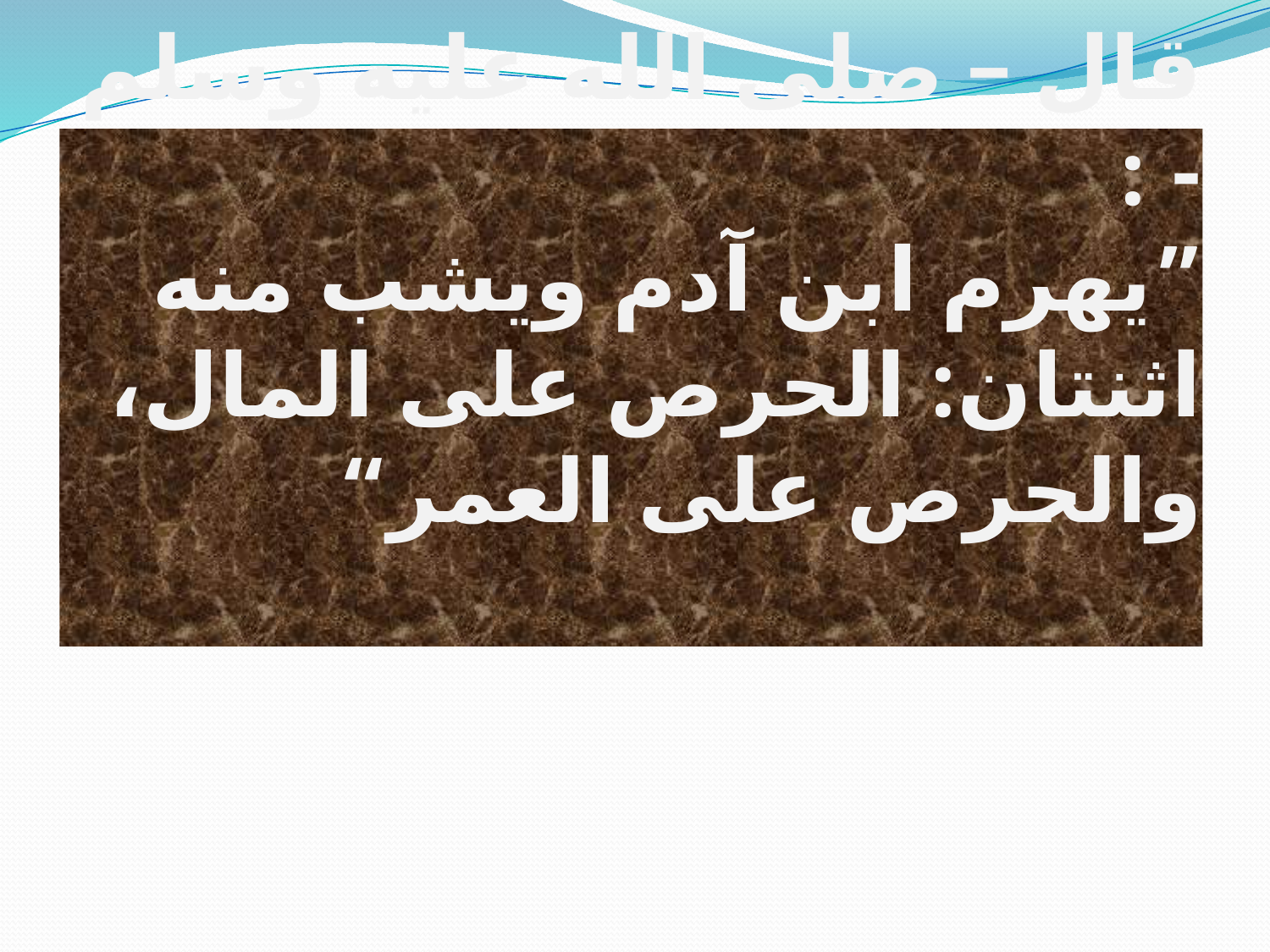

# قال – صلى الله عليه وسلم - : ”يهرم ابن آدم ويشب منه اثنتان: الحرص على المال، والحرص على العمر“